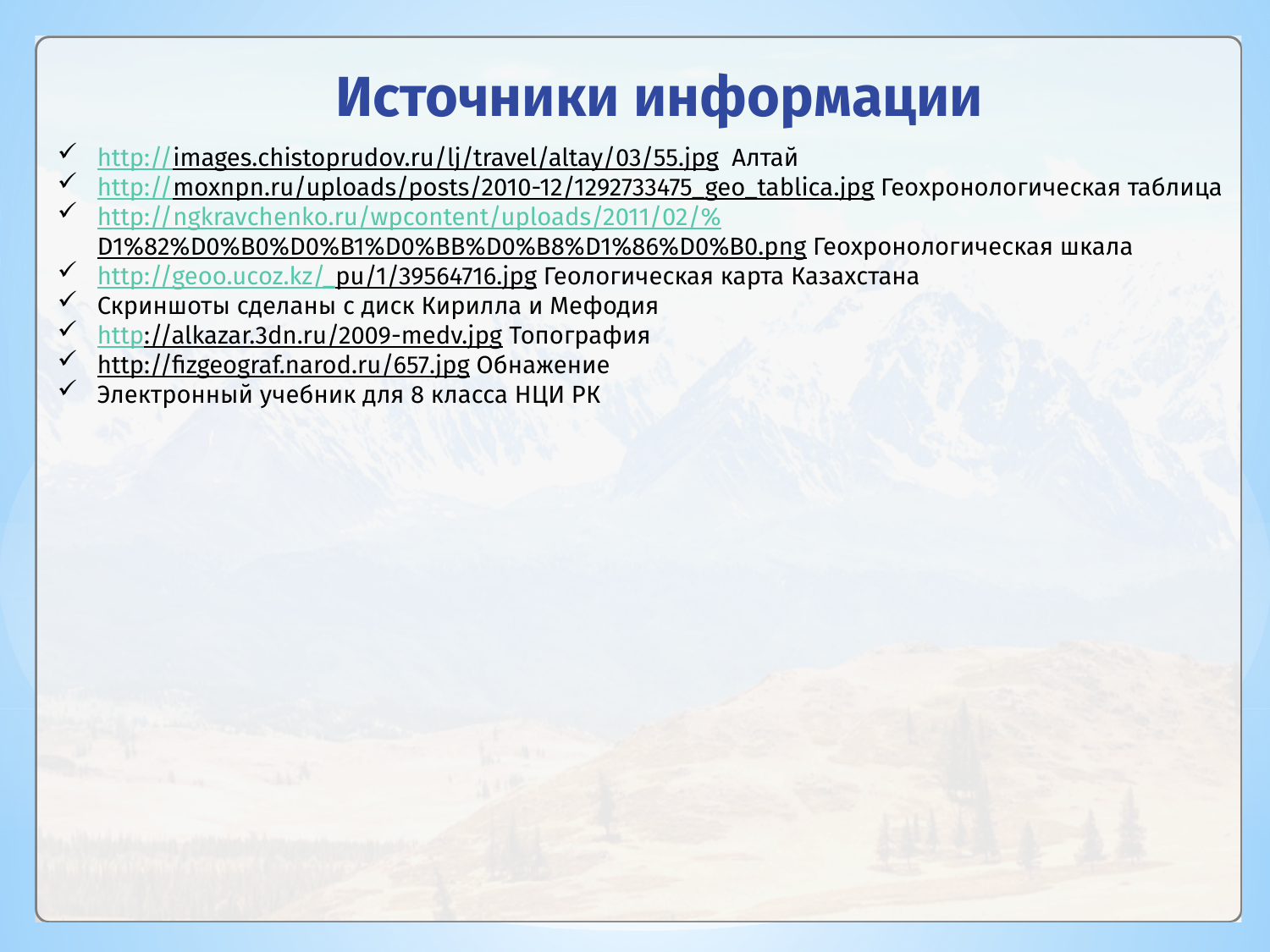

Источники информации
http://images.chistoprudov.ru/lj/travel/altay/03/55.jpg  Алтай
http://moxnpn.ru/uploads/posts/2010-12/1292733475_geo_tablica.jpg Геохронологическая таблица
http://ngkravchenko.ru/wpcontent/uploads/2011/02/%D1%82%D0%B0%D0%B1%D0%BB%D0%B8%D1%86%D0%B0.png Геохронологическая шкала
http://geoo.ucoz.kz/_pu/1/39564716.jpg Геологическая карта Казахстана
Скриншоты сделаны с диск Кирилла и Мефодия
http://alkazar.3dn.ru/2009-medv.jpg Топография
http://fizgeograf.narod.ru/657.jpg Обнажение
Электронный учебник для 8 класса НЦИ РК